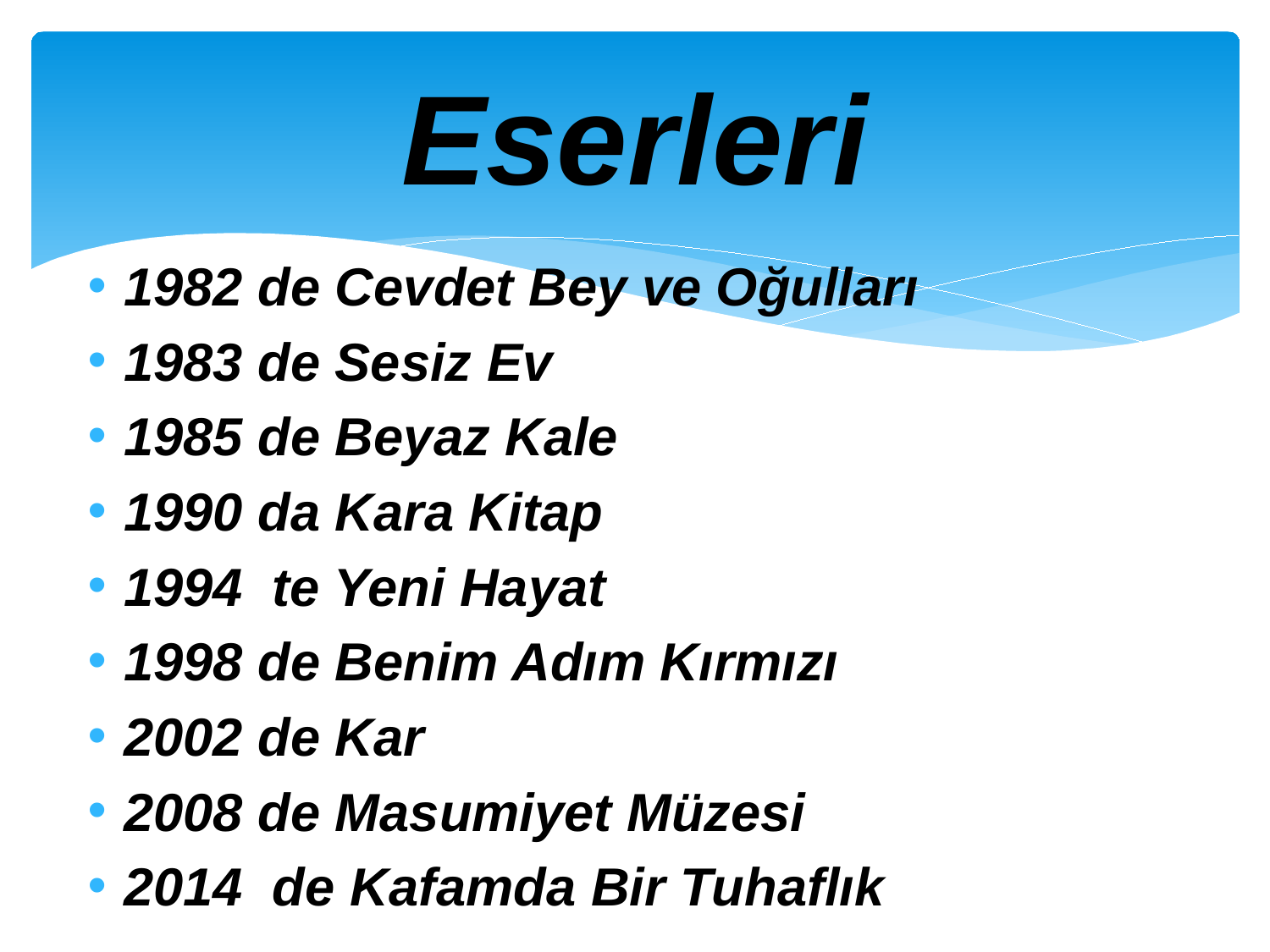

# Eserleri
1982 de Cevdet Bey ve Oğulları
1983 de Sesiz Ev
1985 de Beyaz Kale
1990 da Kara Kitap
1994  te Yeni Hayat
1998 de Benim Adım Kırmızı
2002 de Kar
2008 de Masumiyet Müzesi
2014  de Kafamda Bir Tuhaflık